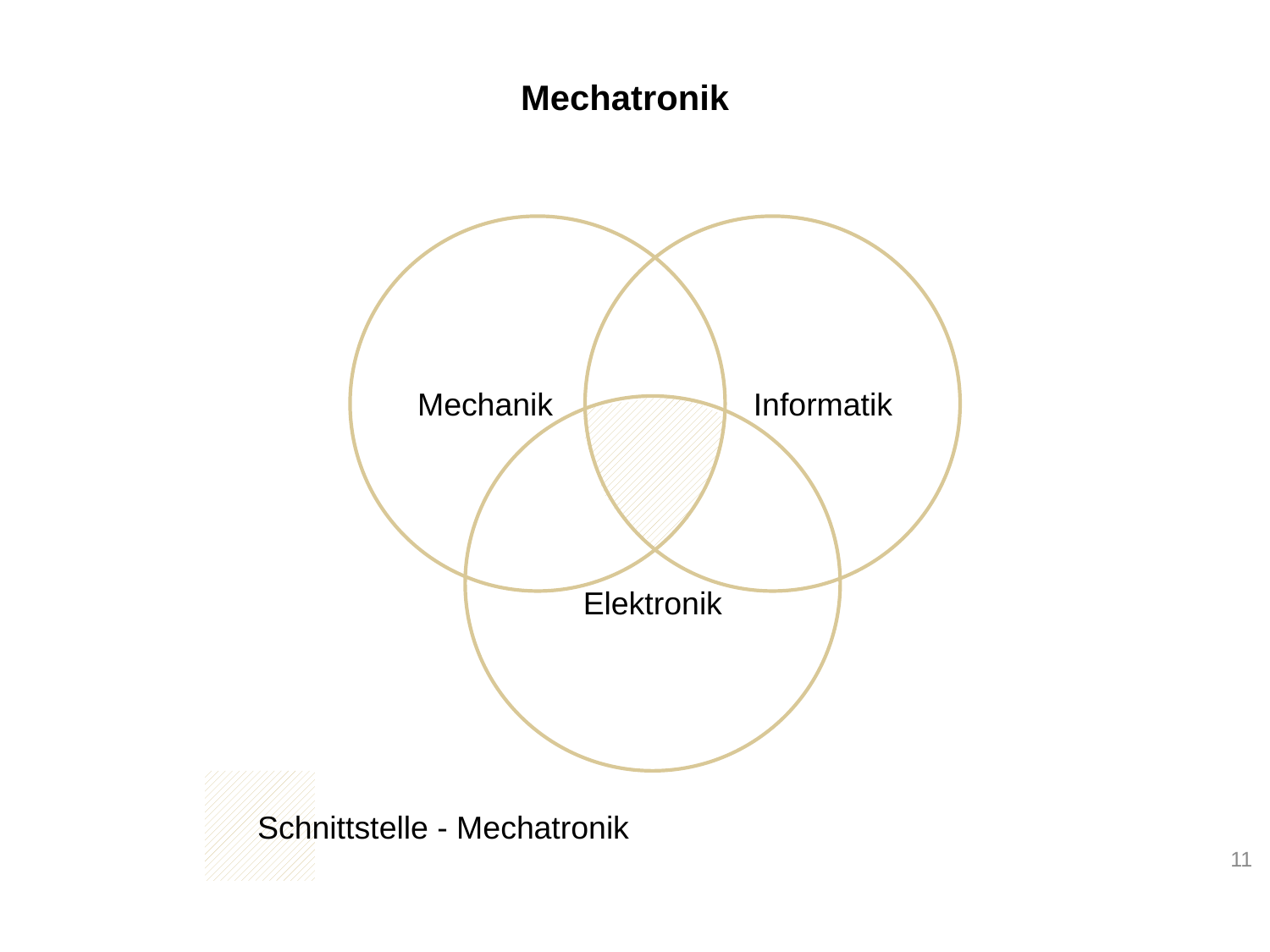

# Mechatronik
Mechanik
           Informatik

Elektronik

Schnittstelle - Mechatronik
11